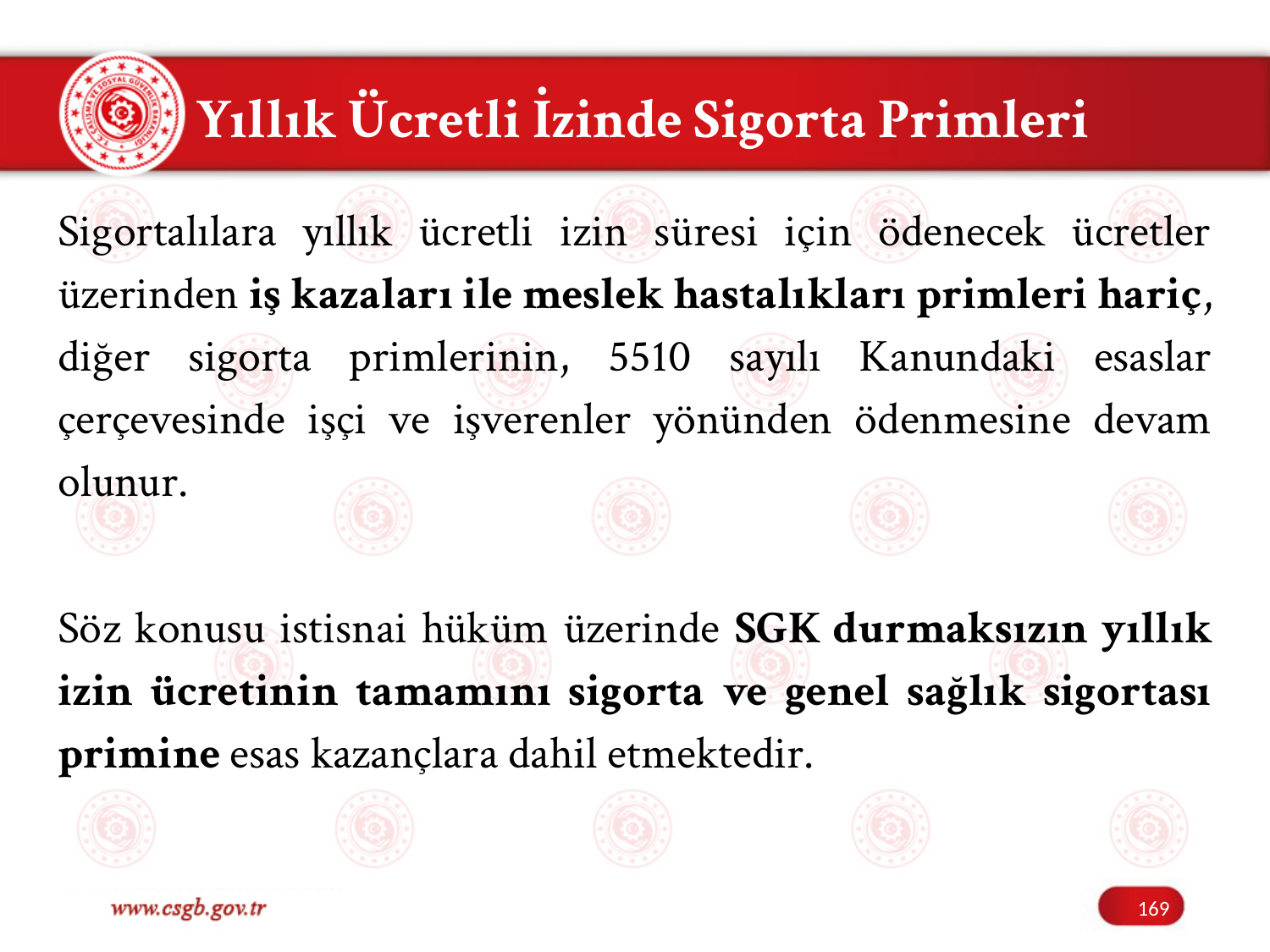

# Yıllık Ücretli İzinde Sigorta Primleri
Sigortalılara yıllık ücretli izin süresi için ödenecek ücretler üzerinden iş kazaları ile meslek hastalıkları primleri hariç, diğer sigorta primlerinin, 5510 sayılı Kanundaki esaslar çerçevesinde işçi ve işverenler yönünden ödenmesine devam olunur.

Söz konusu istisnai hüküm üzerinde SGK durmaksızın yıllık izin ücretinin tamamını sigorta ve genel sağlık sigortası primine esas kazançlara dahil etmektedir.

169